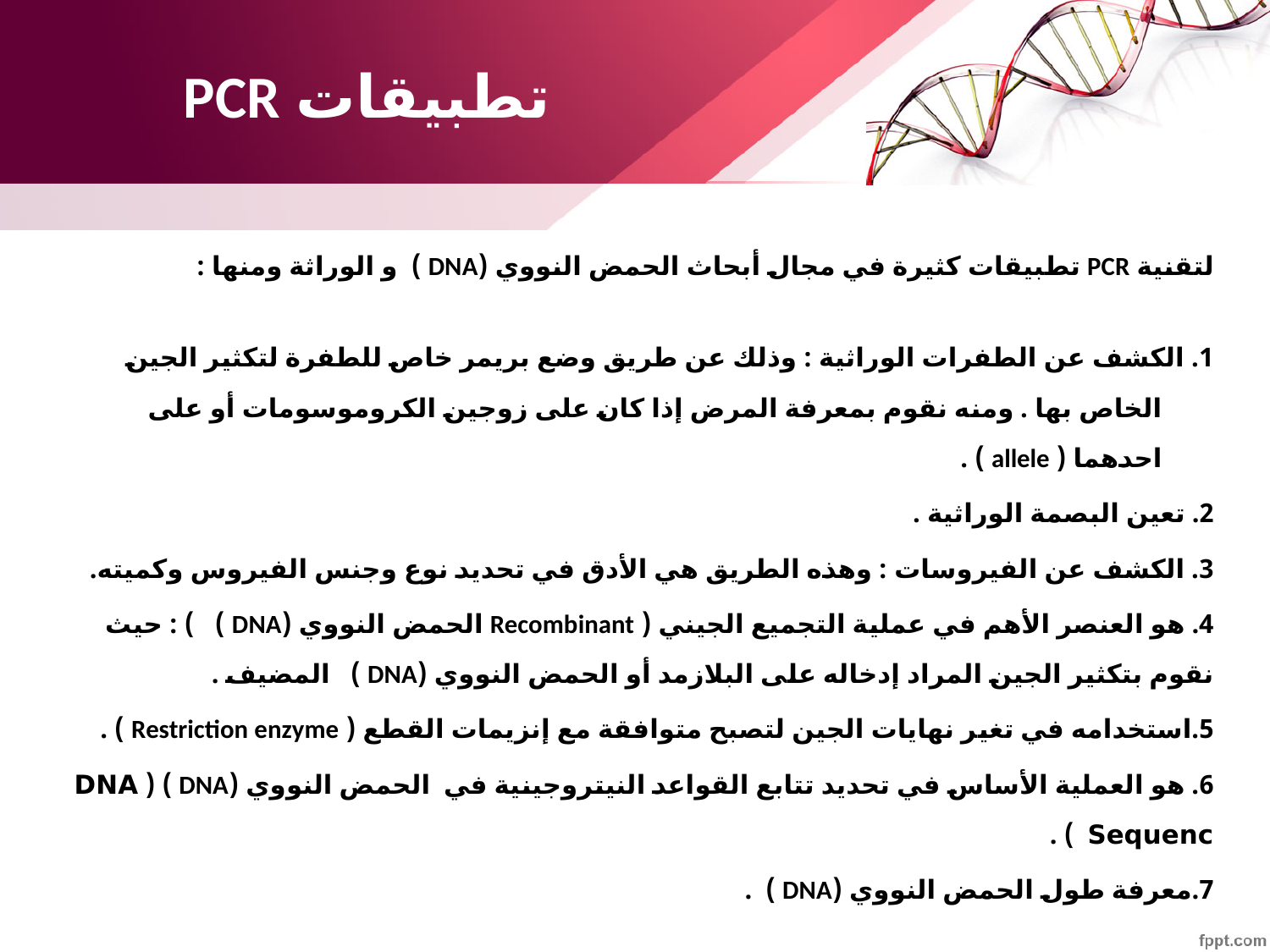

# تطبيقات PCR
لتقنية PCR تطبيقات كثيرة في مجال أبحاث الحمض النووي (DNA )  و الوراثة ومنها :

1. الكشف عن الطفرات الوراثية : وذلك عن طريق وضع بريمر خاص للطفرة لتكثير الجين الخاص بها . ومنه نقوم بمعرفة المرض إذا كان على زوجين الكروموسومات أو على احدهما ( allele ) .
2. تعين البصمة الوراثية .
3. الكشف عن الفيروسات : وهذه الطريق هي الأدق في تحديد نوع وجنس الفيروس وكميته.
4. هو العنصر الأهم في عملية التجميع الجيني ( Recombinant الحمض النووي (DNA )   ) : حيث نقوم بتكثير الجين المراد إدخاله على البلازمد أو الحمض النووي (DNA )   المضيف .
5.استخدامه في تغير نهايات الجين لتصبح متوافقة مع إنزيمات القطع ( Restriction enzyme ) .
6. هو العملية الأساس في تحديد تتابع القواعد النيتروجينية في  الحمض النووي (DNA ) (DNA  Sequenc  ) .
7.معرفة طول الحمض النووي (DNA )  .